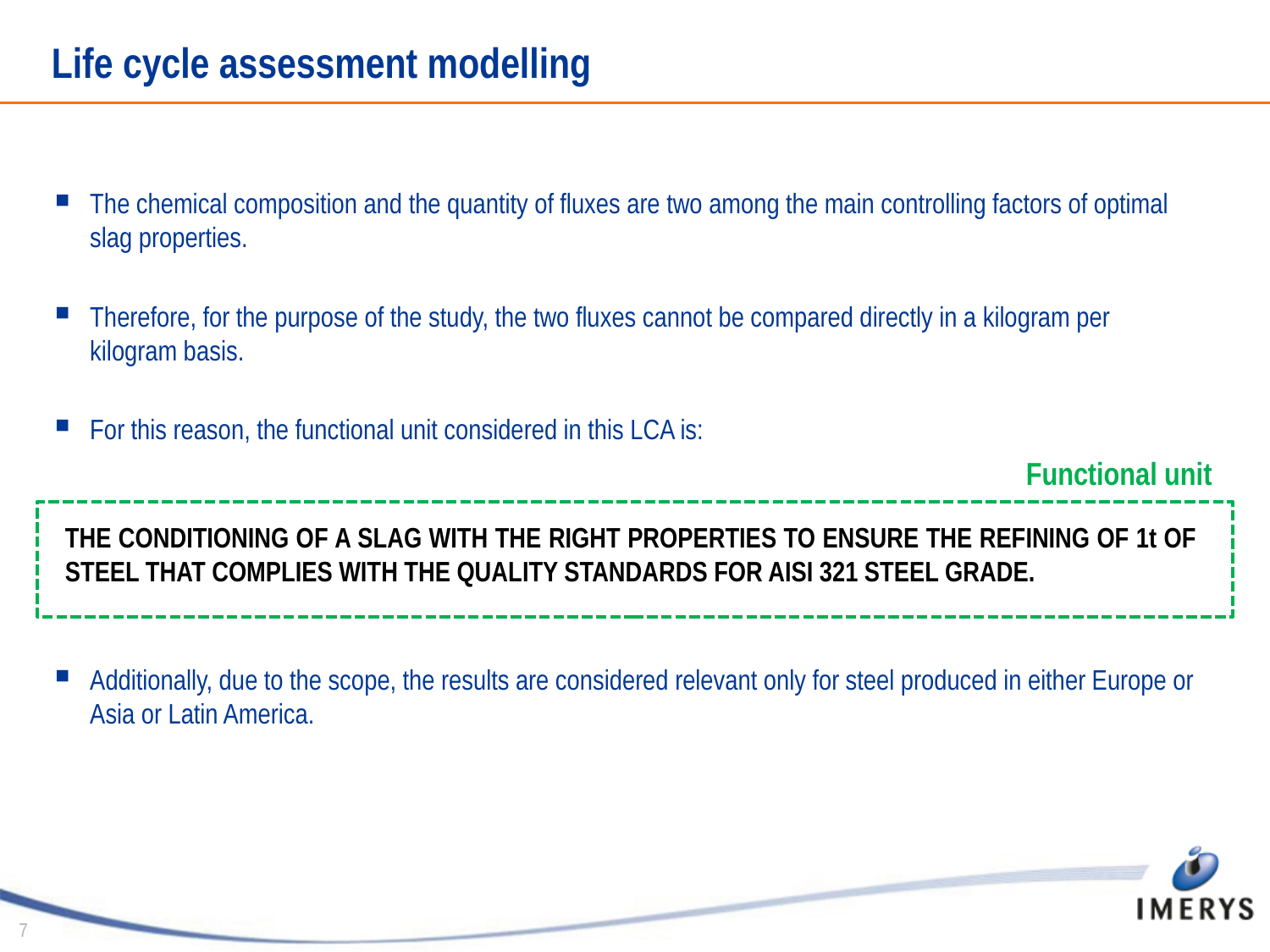

# Life cycle assessment modelling
The chemical composition and the quantity of fluxes are two among the main controlling factors of optimal slag properties.

Therefore, for the purpose of the study, the two fluxes cannot be compared directly in a kilogram per kilogram basis.

For this reason, the functional unit considered in this LCA is:

THE CONDITIONING OF A SLAG WITH THE RIGHT PROPERTIES TO ENSURE THE REFINING OF 1t OF STEEL THAT COMPLIES WITH THE QUALITY STANDARDS FOR AISI 321 STEEL GRADE.

Additionally, due to the scope, the results are considered relevant only for steel produced in either Europe or Asia or Latin America.

Functional unit

7